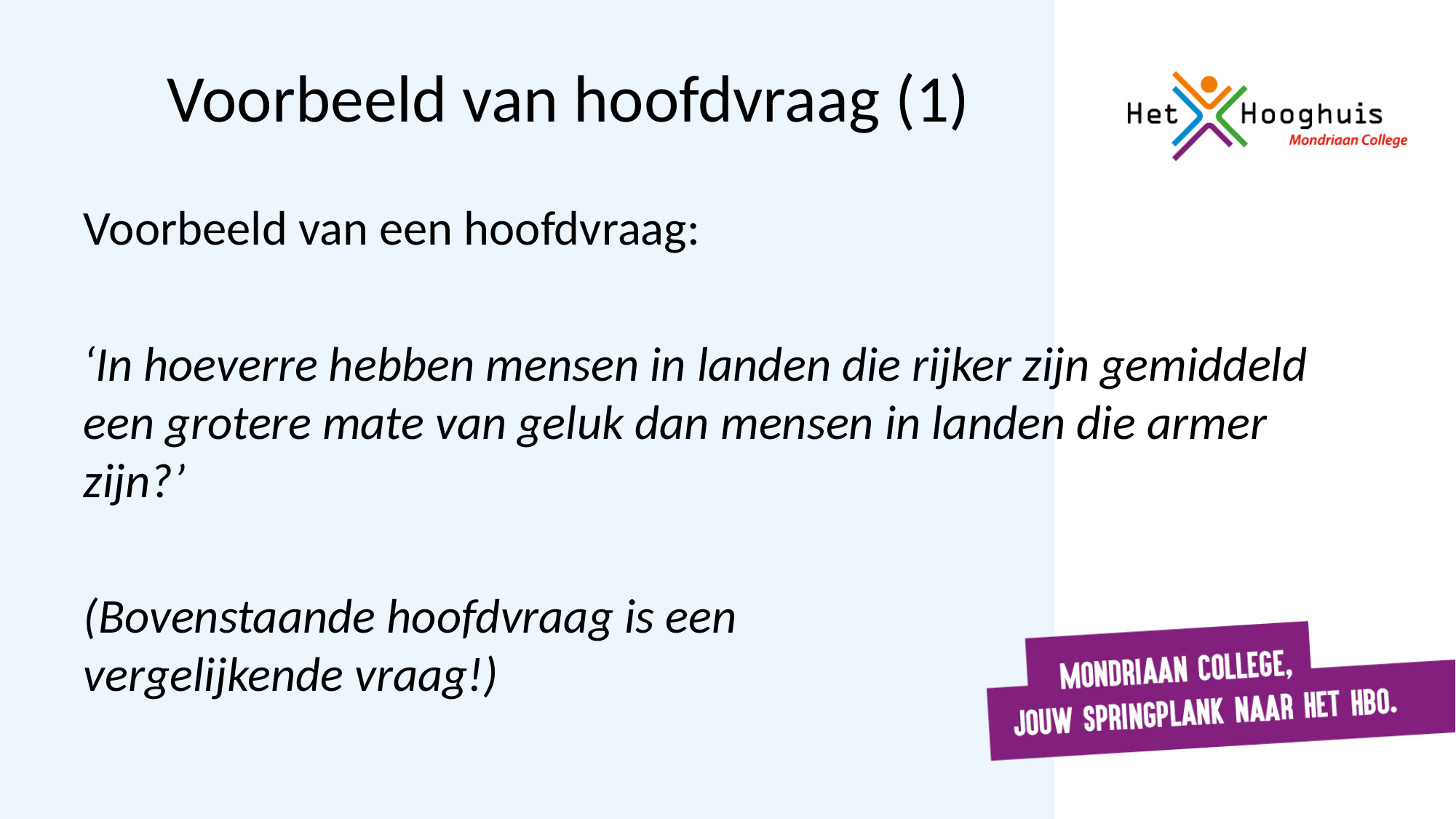

# Voorbeeld van hoofdvraag (1)
Voorbeeld van een hoofdvraag:

‘In hoeverre hebben mensen in landen die rijker zijn gemiddeld een grotere mate van geluk dan mensen in landen die armer zijn?’

(Bovenstaande hoofdvraag is een
vergelijkende vraag!)